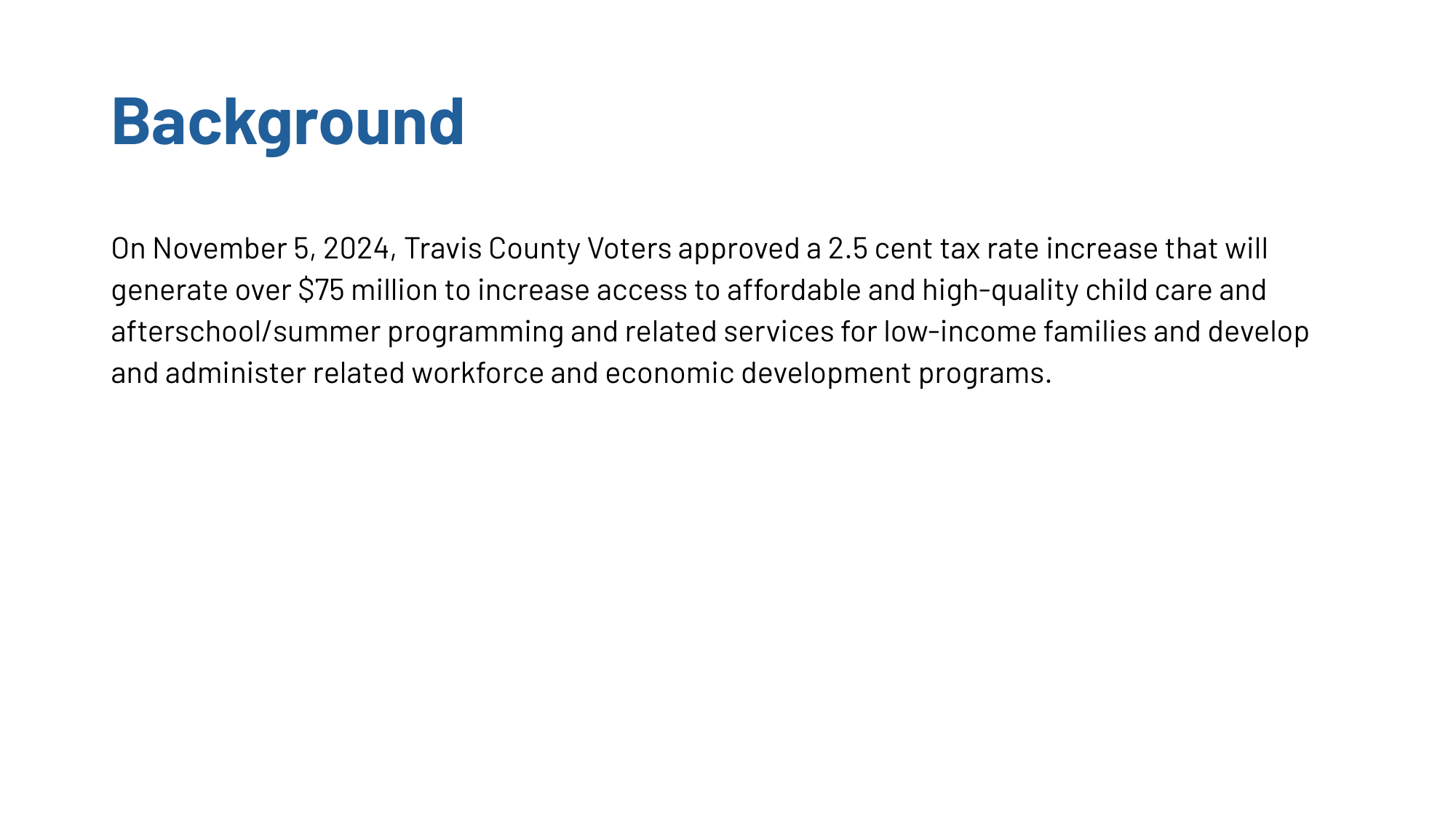

# Background
On November 5, 2024, Travis County Voters approved a 2.5 cent tax rate increase that will generate over $75 million to increase access to affordable and high-quality child care and afterschool/summer programming and related services for low-income families and develop and administer related workforce and economic development programs.